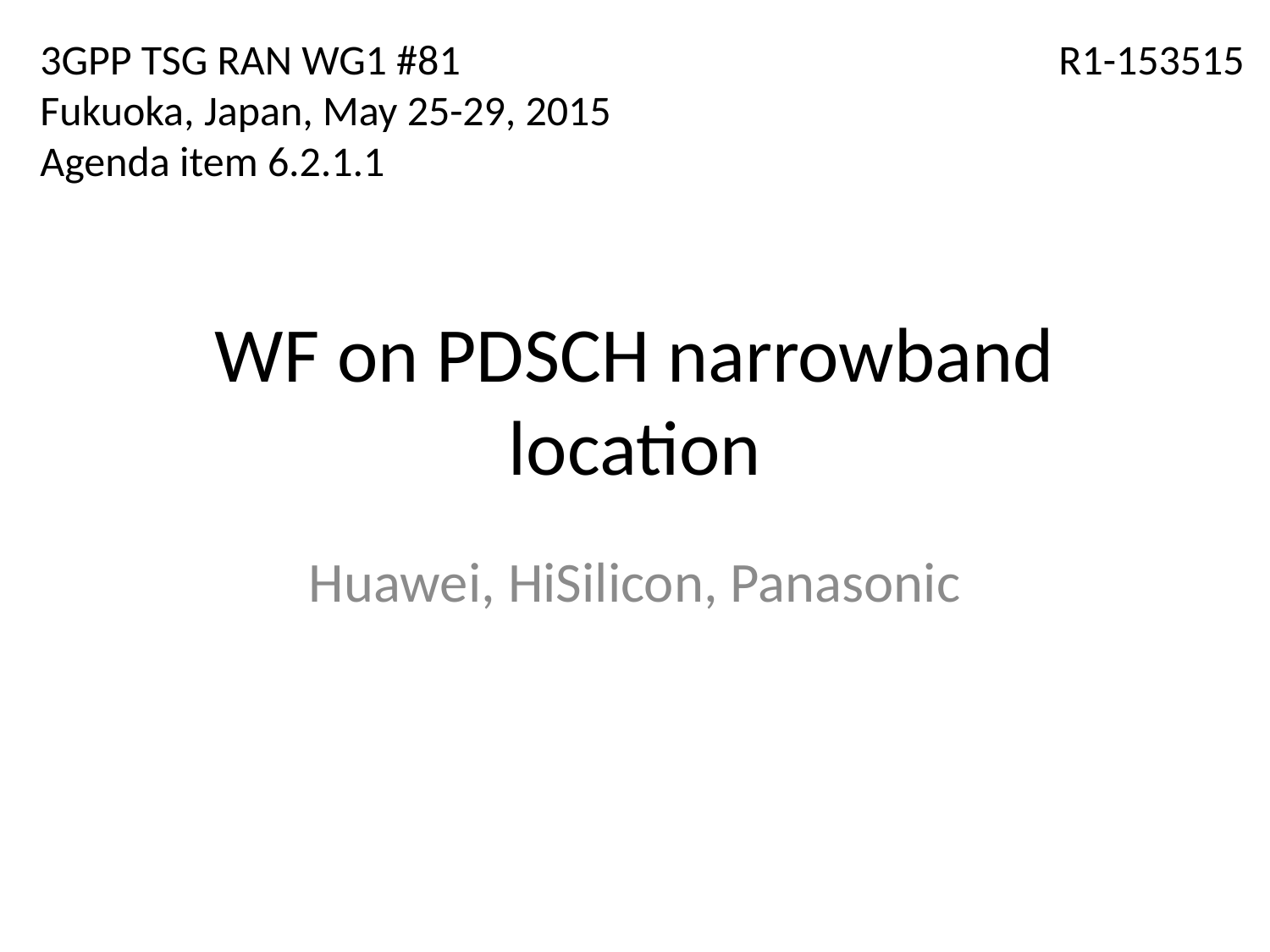

3GPP TSG RAN WG1 #81
Fukuoka, Japan, May 25-29, 2015
Agenda item 6.2.1.1
R1-153515
# WF on PDSCH narrowband location
Huawei, HiSilicon, Panasonic